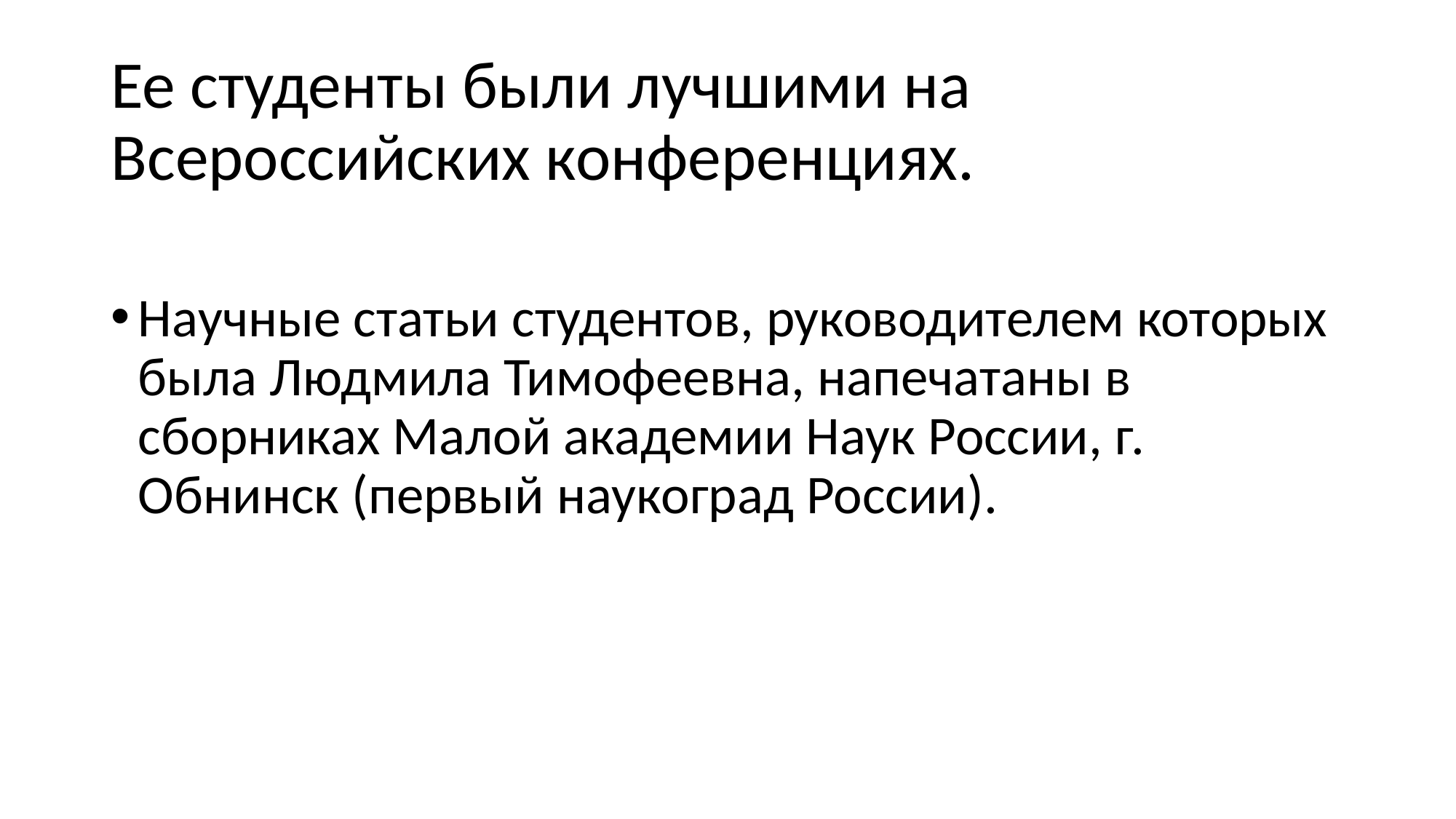

# Ее студенты были лучшими на Всероссийских конференциях.

Научные статьи студентов, руководителем которых была Людмила Тимофеевна, напечатаны в сборниках Малой академии Наук России, г. Обнинск (первый наукоград России).